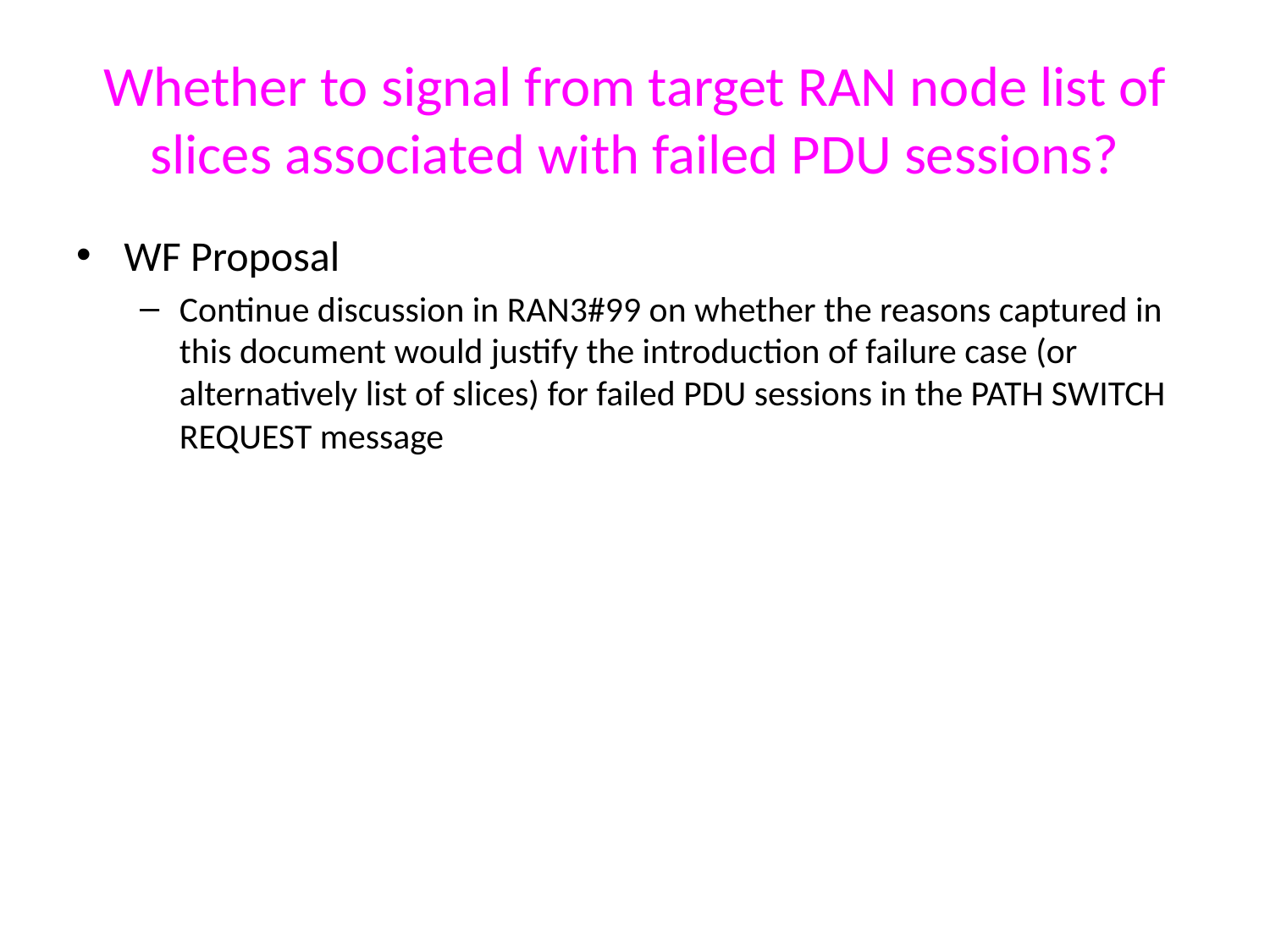

# Whether to signal from target RAN node list of slices associated with failed PDU sessions?
WF Proposal
Continue discussion in RAN3#99 on whether the reasons captured in this document would justify the introduction of failure case (or alternatively list of slices) for failed PDU sessions in the PATH SWITCH REQUEST message